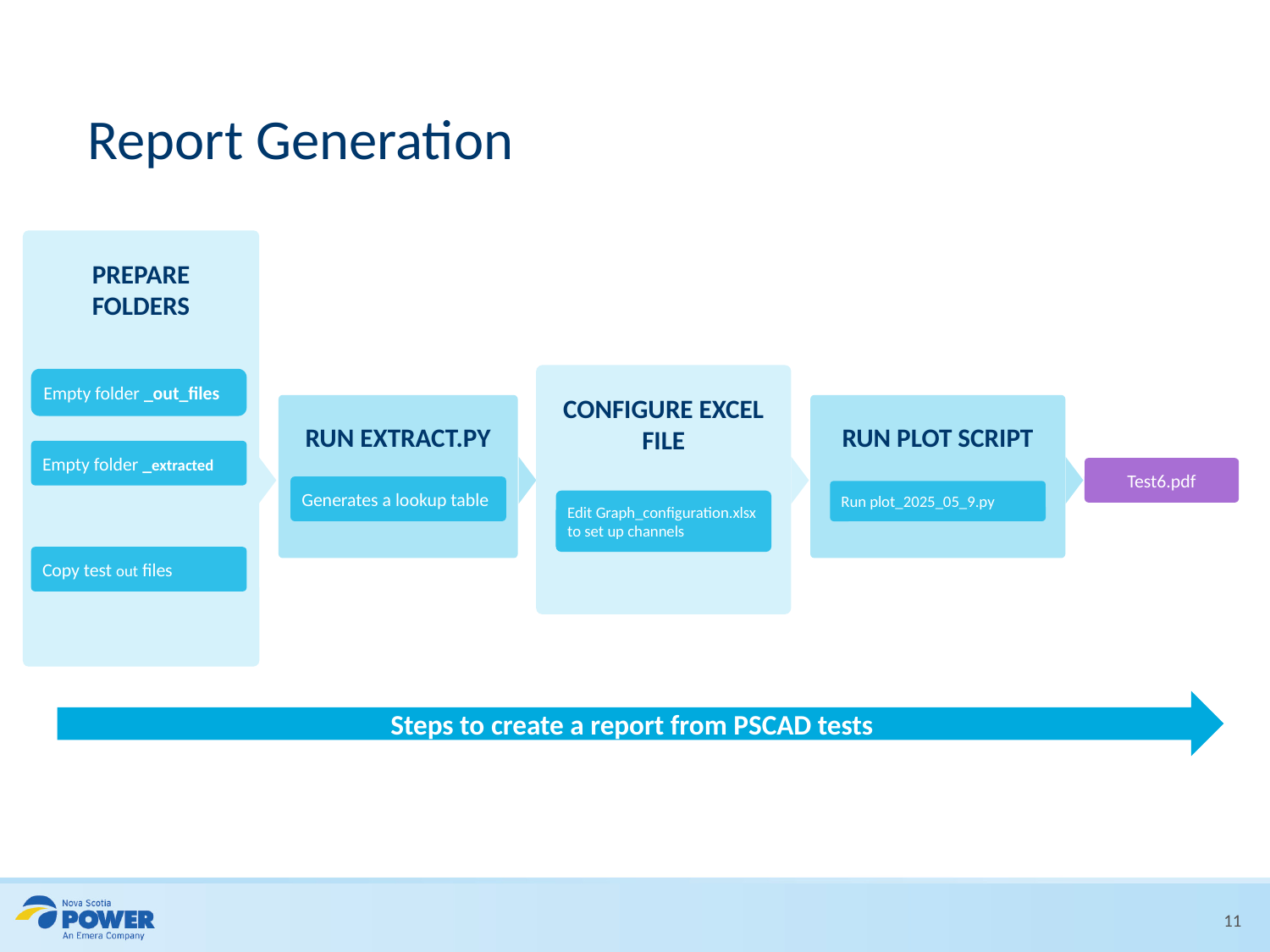

# Report Generation
Prepare Folders
Configure EXCEL file

Empty folder _out_files
Run extract.py
Run Plot script

Empty folder _extracted
Test6.pdf

Generates a lookup table
Run plot_2025_05_9.py
Edit Graph_configuration.xlsx to set up channels
Copy test out files
Steps to create a report from PSCAD tests
11